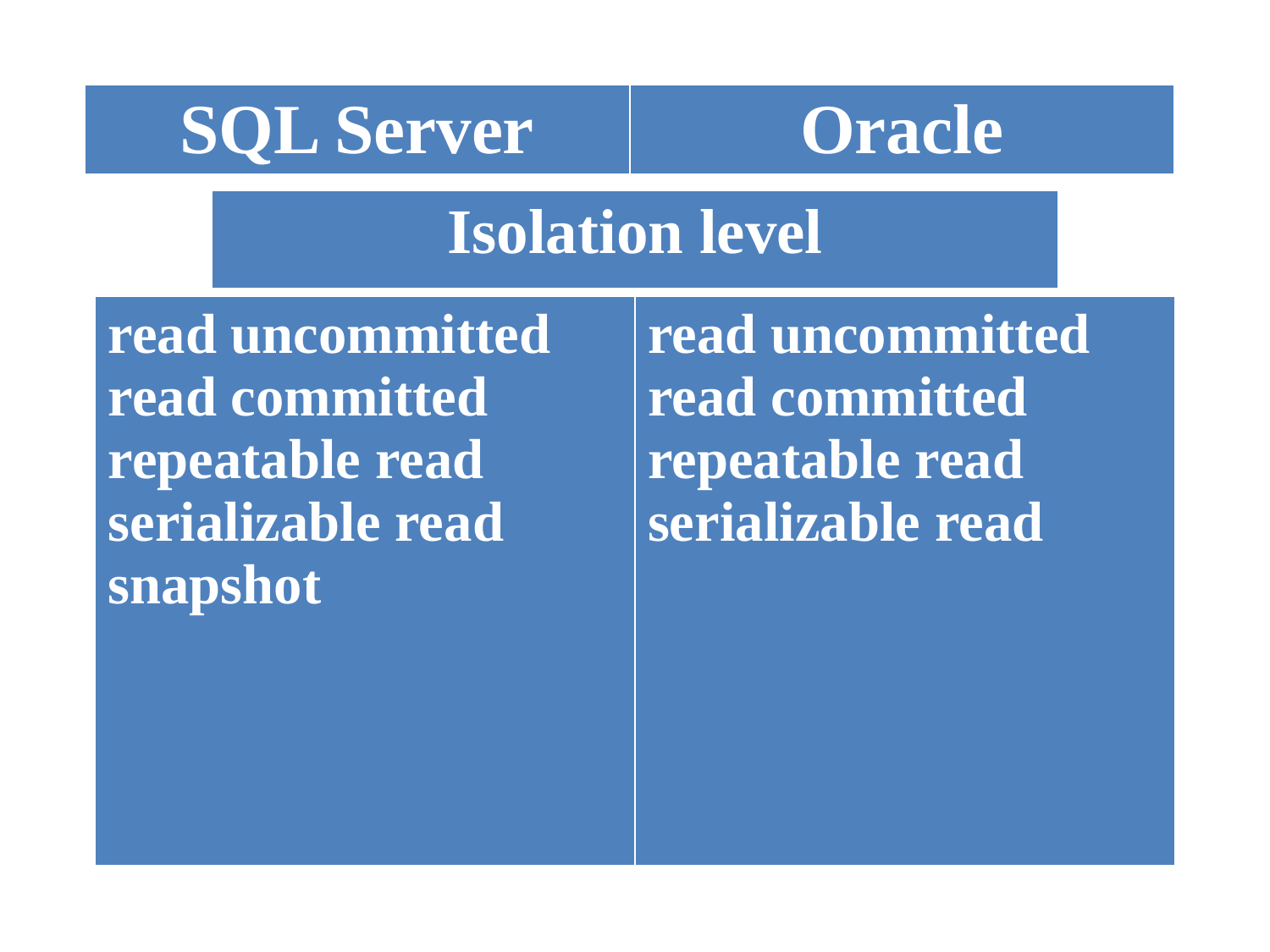

| SQL Server | Oracle |
| --- | --- |
| Isolation level |
| --- |
| read uncommitted read committed repeatable read serializable read snapshot | read uncommitted read committed repeatable read serializable read |
| --- | --- |